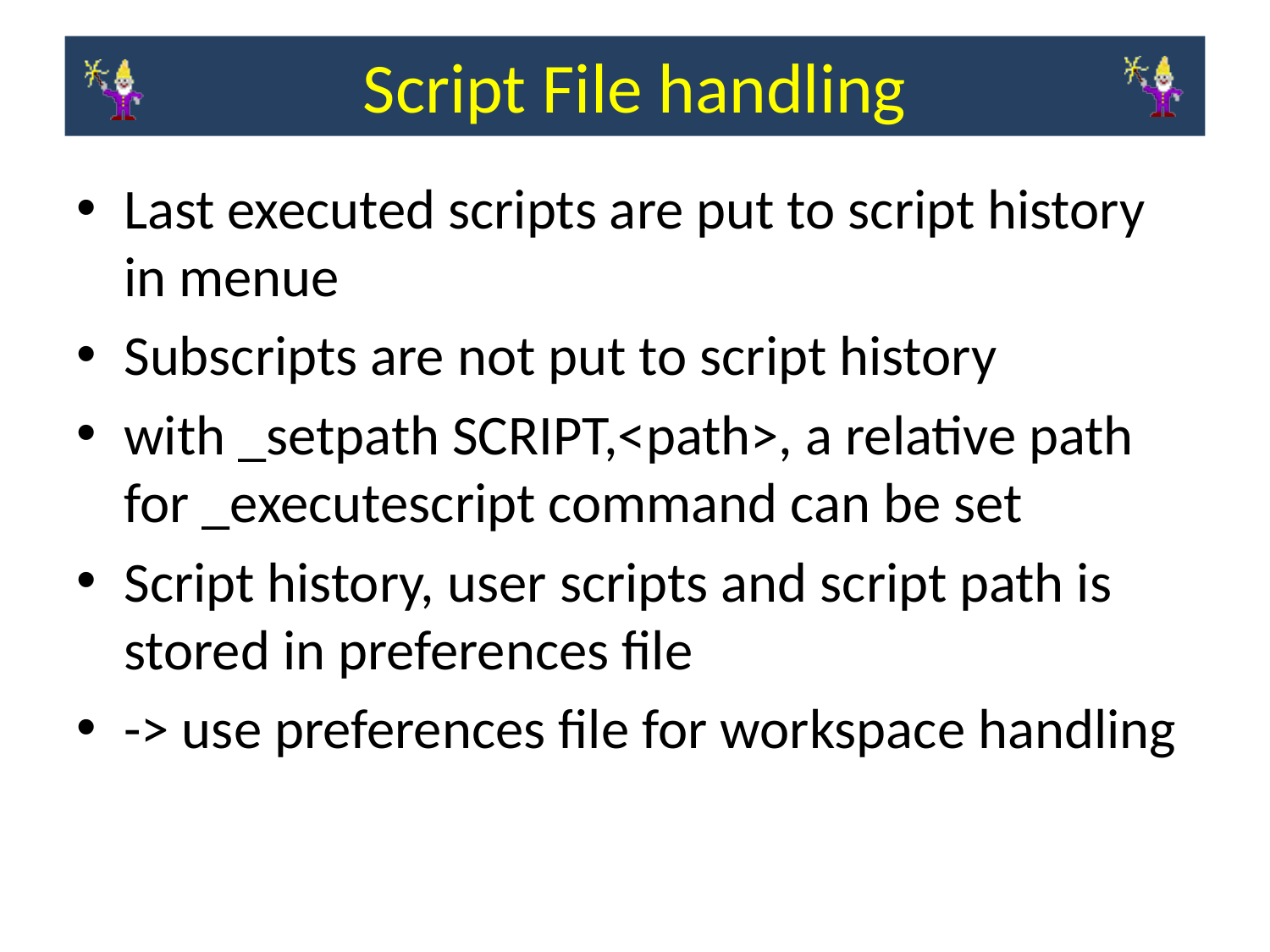

Script File handling
Last executed scripts are put to script history in menue
Subscripts are not put to script history
with _setpath SCRIPT,<path>, a relative path for _executescript command can be set
Script history, user scripts and script path is stored in preferences file
-> use preferences file for workspace handling